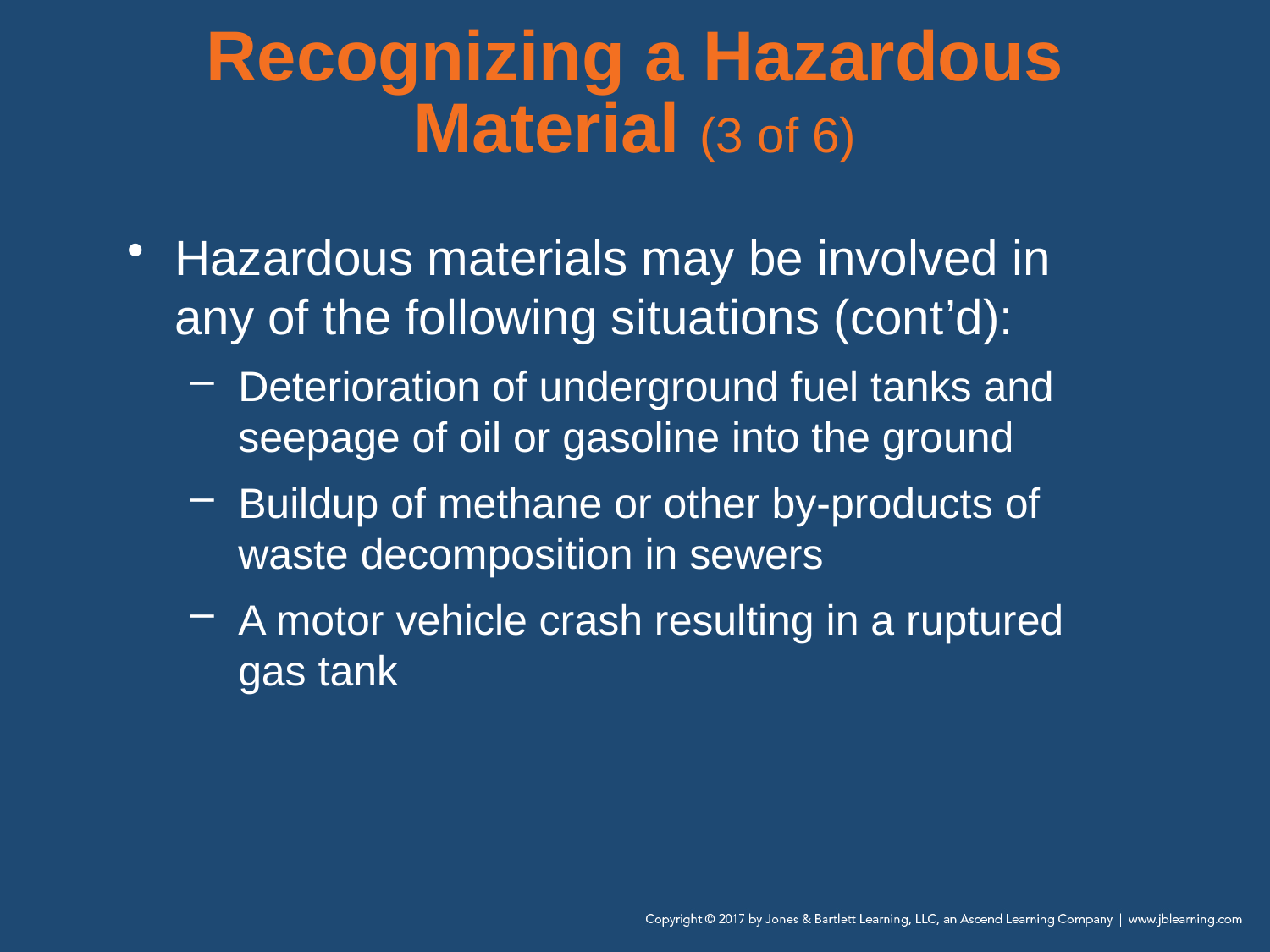

# Recognizing a Hazardous Material (3 of 6)
Hazardous materials may be involved in any of the following situations (cont’d):
Deterioration of underground fuel tanks and seepage of oil or gasoline into the ground
Buildup of methane or other by-products of waste decomposition in sewers
A motor vehicle crash resulting in a ruptured gas tank